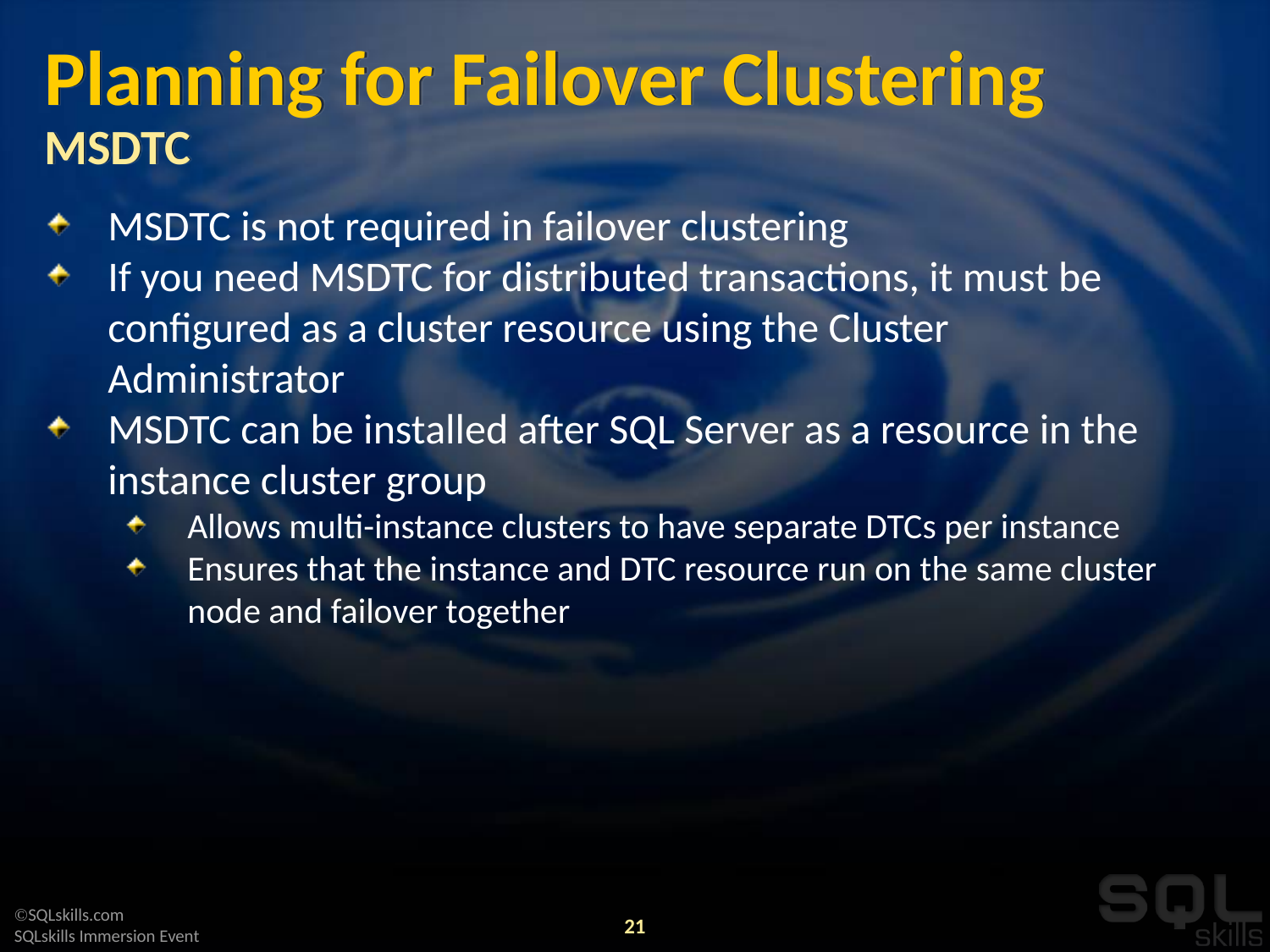

# Planning for Failover Clustering MSDTC
MSDTC is not required in failover clustering
If you need MSDTC for distributed transactions, it must be configured as a cluster resource using the Cluster Administrator
MSDTC can be installed after SQL Server as a resource in the instance cluster group
Allows multi-instance clusters to have separate DTCs per instance
Ensures that the instance and DTC resource run on the same cluster node and failover together
21